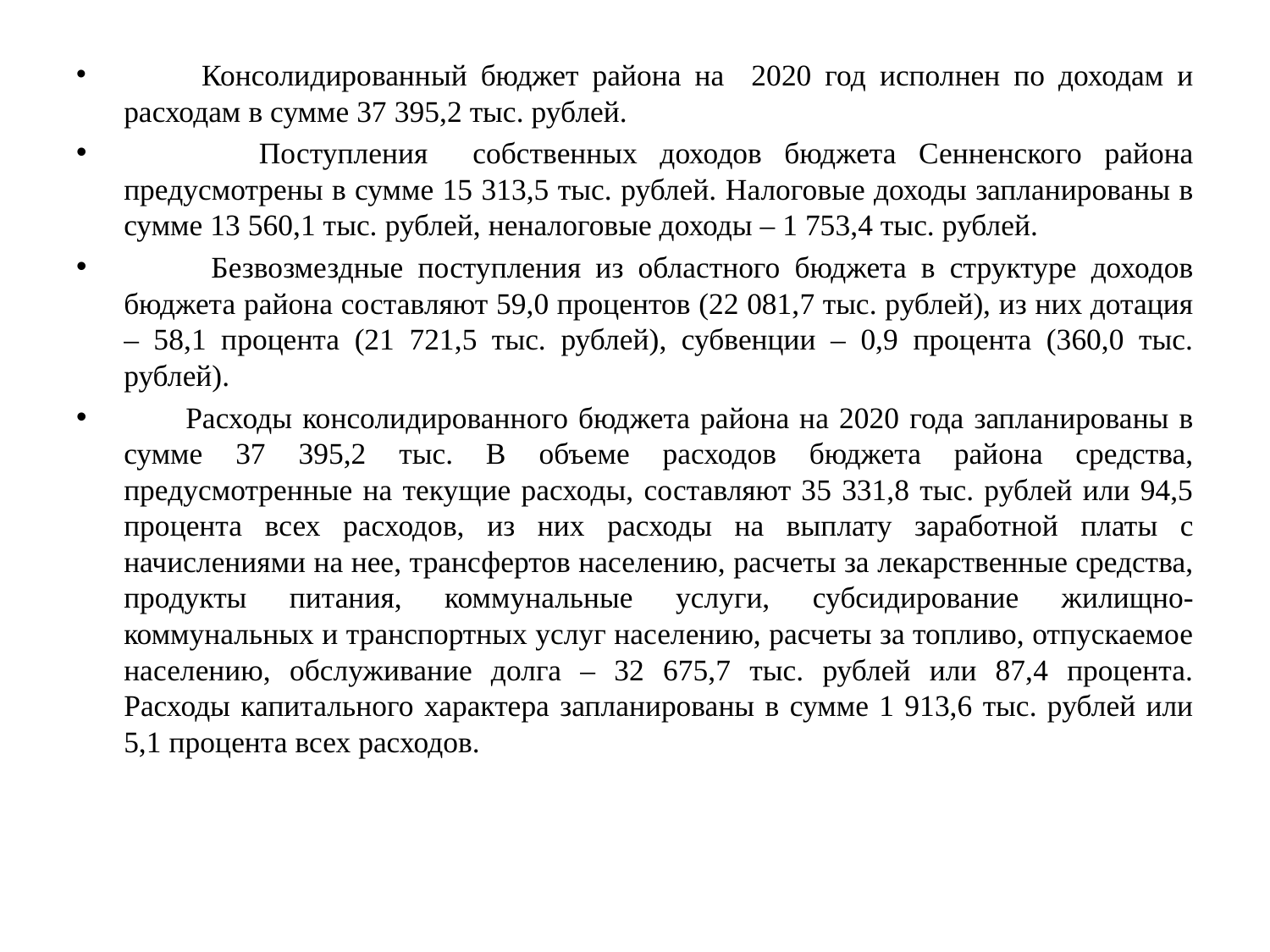

Консолидированный бюджет района на  2020 год исполнен по доходам и расходам в сумме 37 395,2 тыс. рублей.
      Поступления  собственных доходов бюджета Сенненского района предусмотрены в сумме 15 313,5 тыс. рублей. Налоговые доходы запланированы в сумме 13 560,1 тыс. рублей, неналоговые доходы – 1 753,4 тыс. рублей.
      Безвозмездные поступления из областного бюджета в структуре доходов бюджета района составляют 59,0 процентов (22 081,7 тыс. рублей), из них дотация – 58,1 процента (21 721,5 тыс. рублей), субвенции – 0,9 процента (360,0 тыс. рублей).
      Расходы консолидированного бюджета района на 2020 года запланированы в сумме 37 395,2 тыс. В объеме расходов бюджета района средства, предусмотренные на текущие расходы, составляют 35 331,8 тыс. рублей или 94,5 процента всех расходов, из них расходы на выплату заработной платы с начислениями на нее, трансфертов населению, расчеты за лекарственные средства, продукты питания, коммунальные услуги, субсидирование жилищно-коммунальных и транспортных услуг населению, расчеты за топливо, отпускаемое населению, обслуживание долга – 32 675,7 тыс. рублей или 87,4 процента. Расходы капитального характера запланированы в сумме 1 913,6 тыс. рублей или 5,1 процента всех расходов.